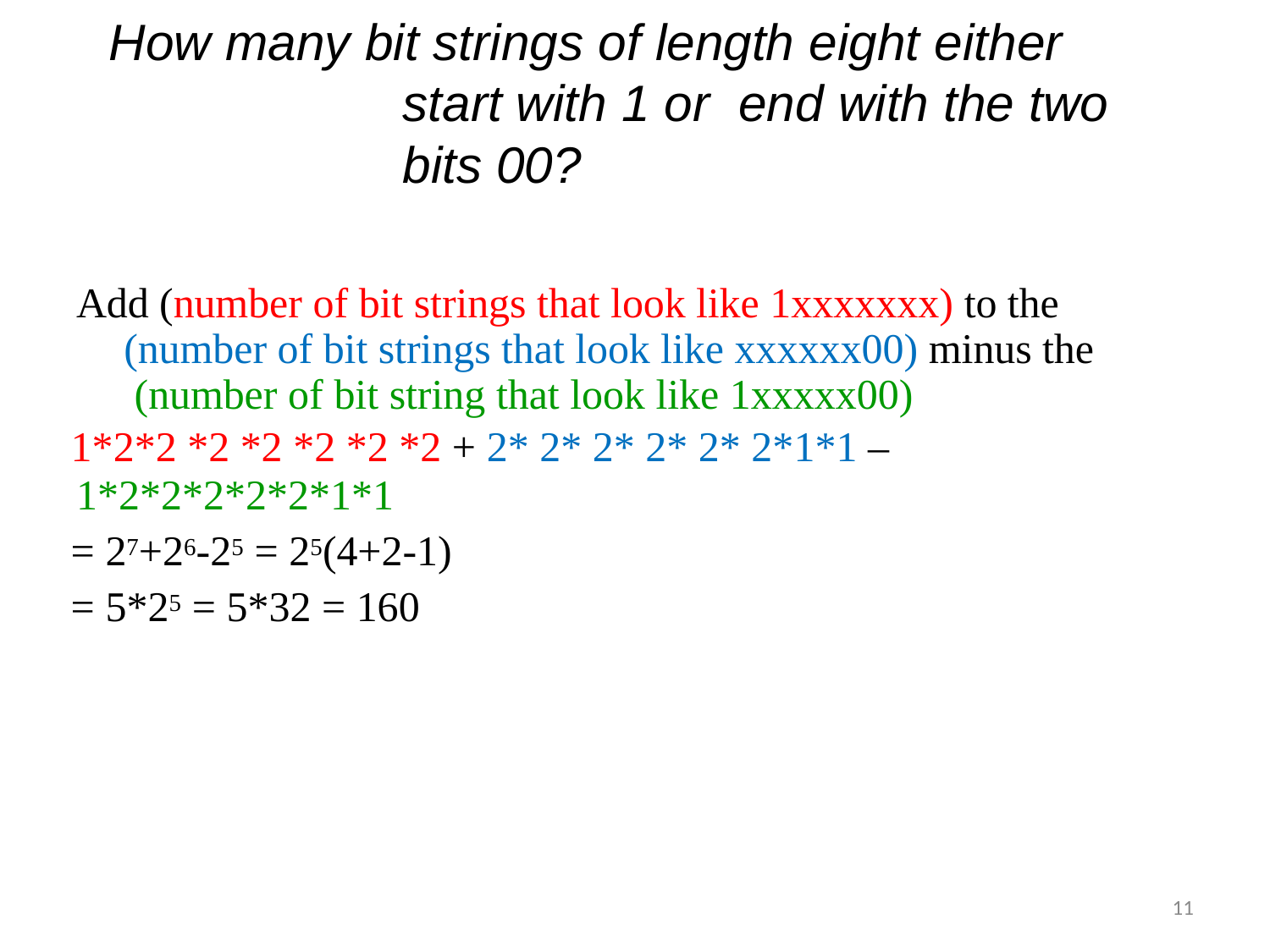

# How many bit strings of length eight either start with 1 or  end with the two bits 00?
Add (number of bit strings that look like 1xxxxxxx) to the  (number of bit strings that look like xxxxxx00) minus the  (number of bit string that look like 1xxxxx00)
1*2*2 *2 *2 *2 *2 *2 + 2* 2* 2* 2* 2* 2*1*1 –
1*2*2*2*2*2*1*1
= 27+26-25 = 25(4+2-1)
= 5*25 = 5*32 = 160
11